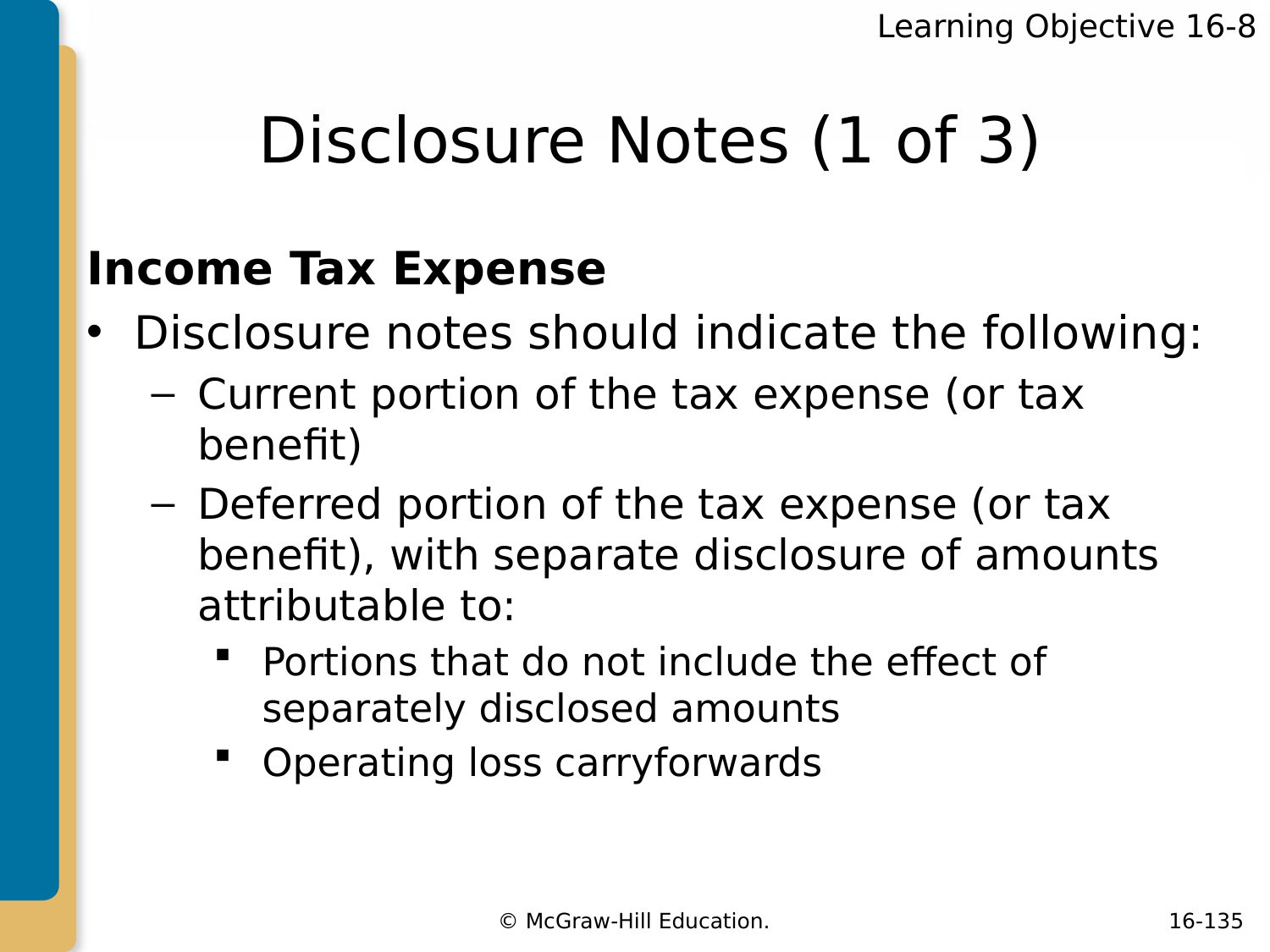

Learning Objective 16-8
# Disclosure Notes (1 of 3)
Income Tax Expense
Disclosure notes should indicate the following:
Current portion of the tax expense (or tax benefit)
Deferred portion of the tax expense (or tax benefit), with separate disclosure of amounts attributable to:
Portions that do not include the effect of separately disclosed amounts
Operating loss carryforwards